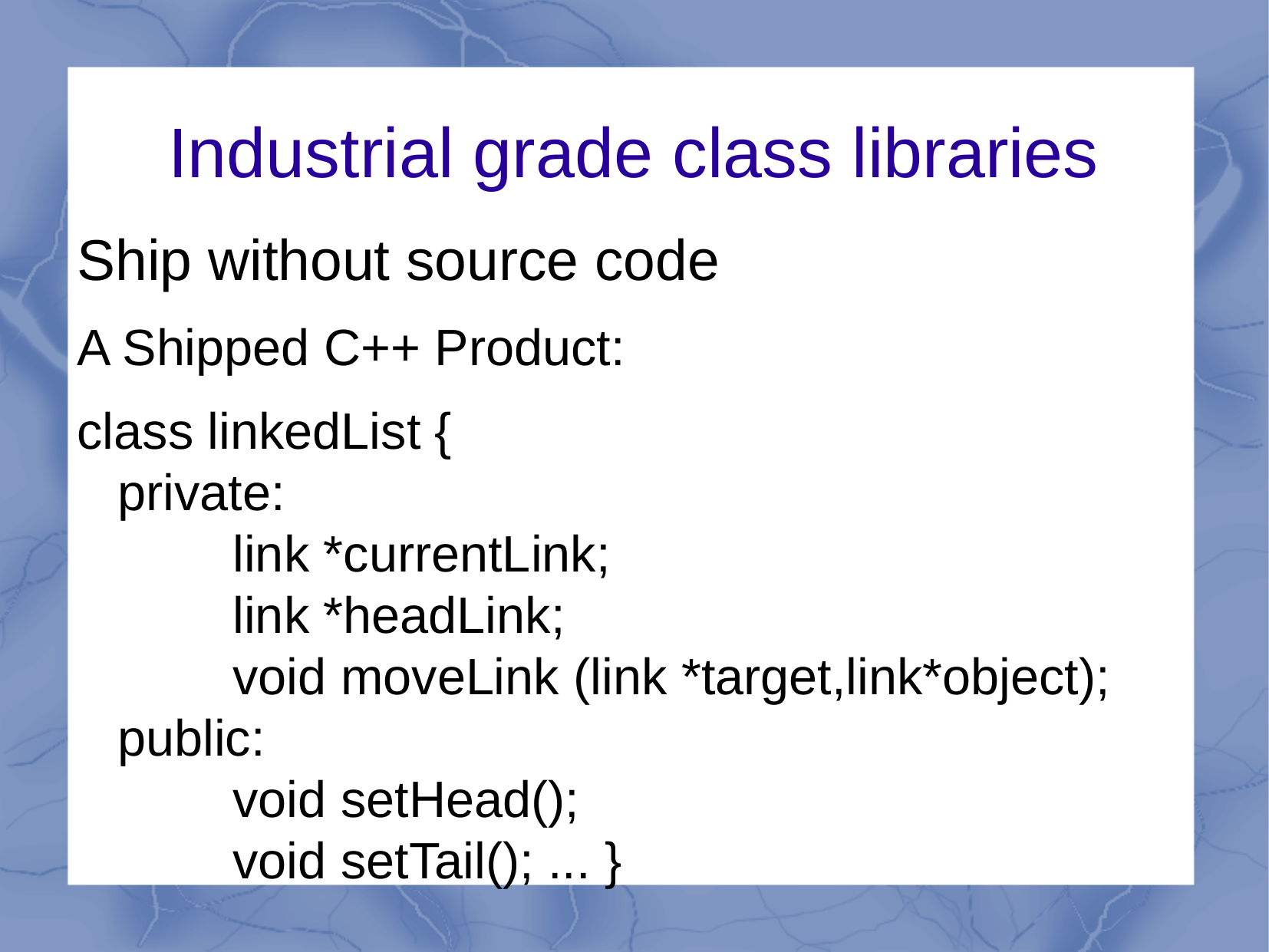

Industrial grade class libraries
Ship without source code
A Shipped C++ Product:
class linkedList {
private:
	link *currentLink;
	link *headLink;
	void moveLink (link *target,link*object);
public:
	void setHead();
	void setTail(); ... }